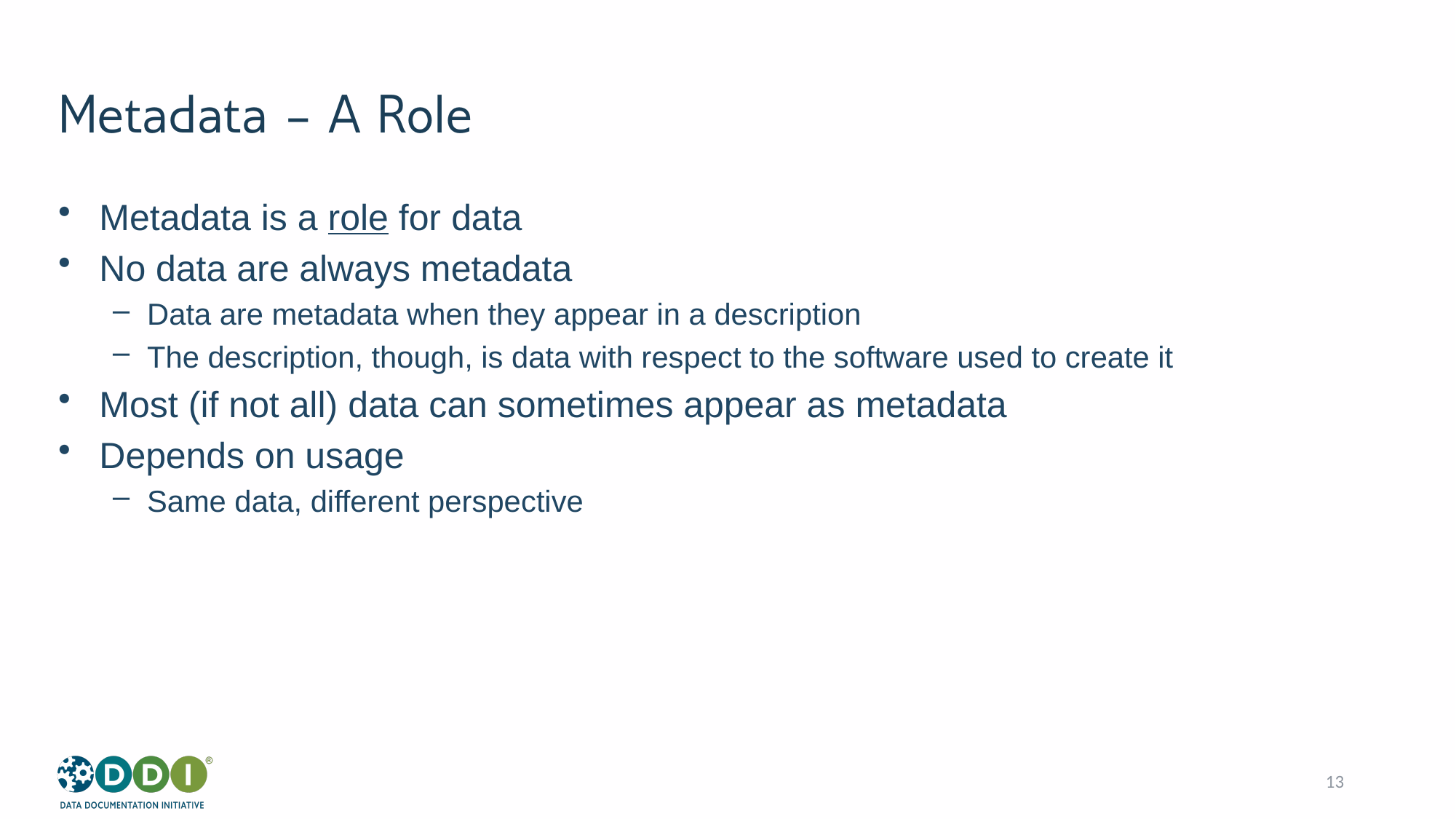

# Metadata – A Role
Metadata is a role for data
No data are always metadata
Data are metadata when they appear in a description
The description, though, is data with respect to the software used to create it
Most (if not all) data can sometimes appear as metadata
Depends on usage
Same data, different perspective
13